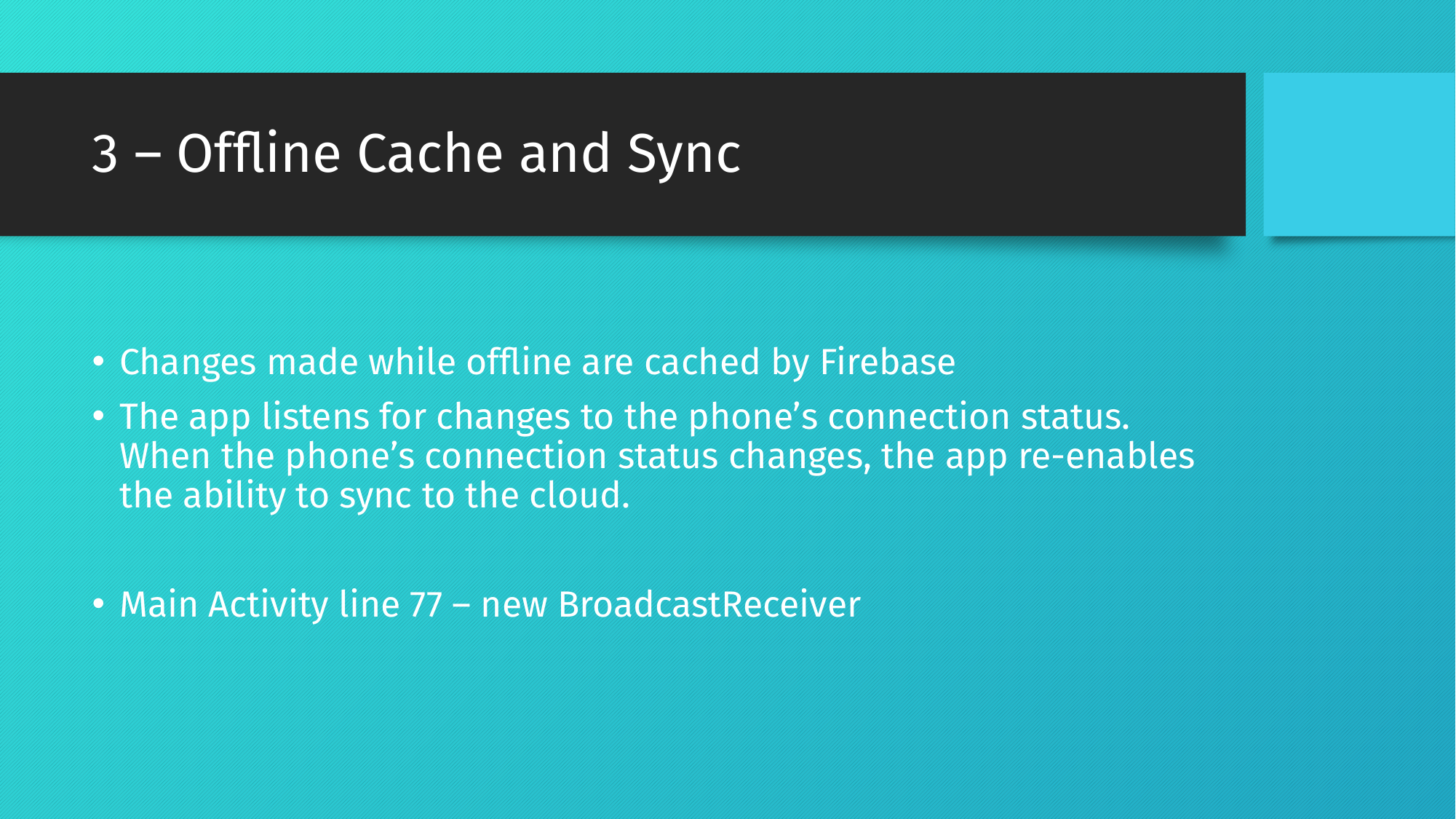

# 3 – Offline Cache and Sync

Changes made while offline are cached by Firebase
The app listens for changes to the phone’s connection status. When the phone’s connection status changes, the app re-enables the ability to sync to the cloud.

Main Activity line 77 – new BroadcastReceiver